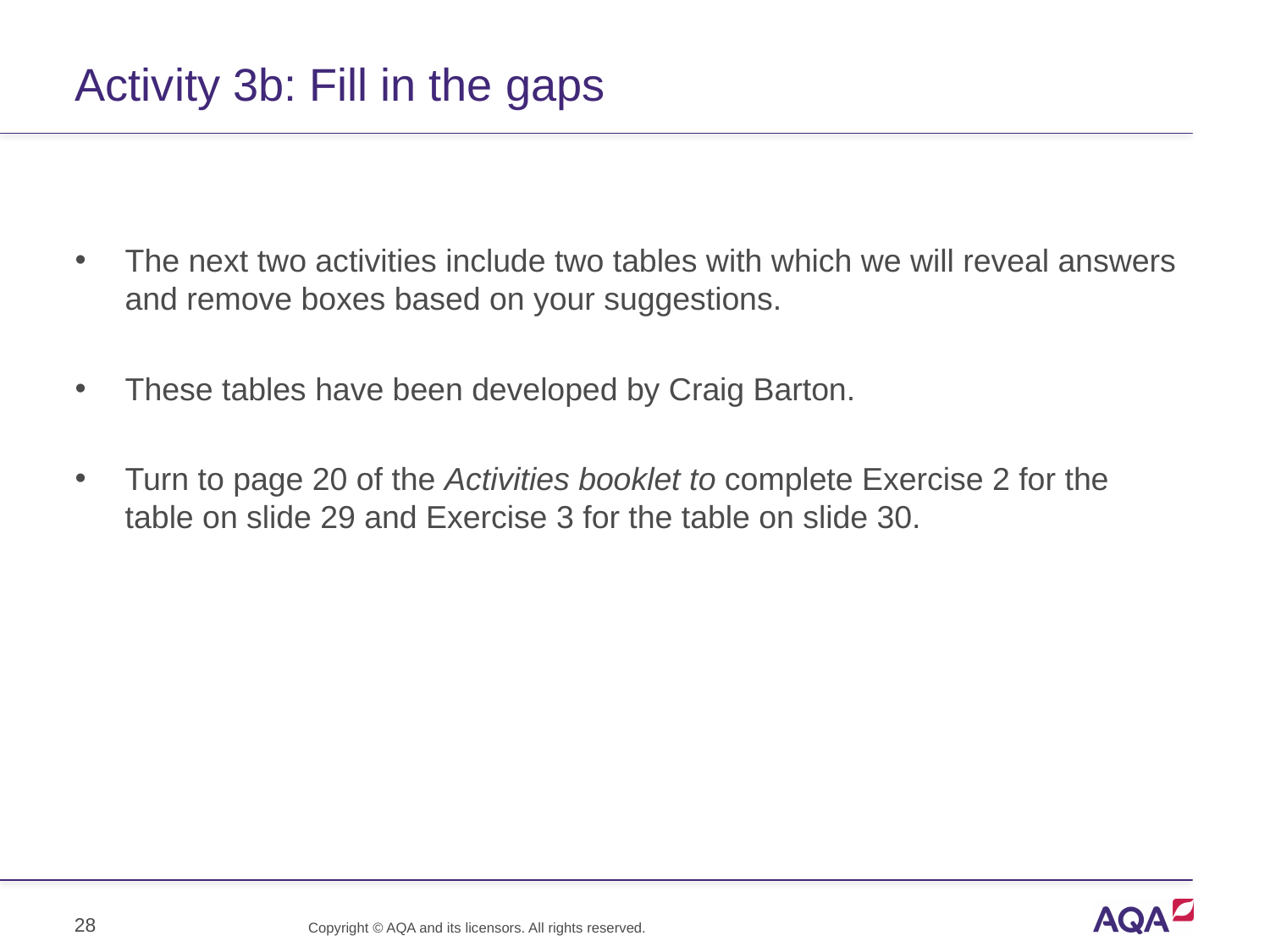

# Activity 3b: Fill in the gaps
The next two activities include two tables with which we will reveal answers and remove boxes based on your suggestions.

These tables have been developed by Craig Barton.

Turn to page 20 of the Activities booklet to complete Exercise 2 for the table on slide 29 and Exercise 3 for the table on slide 30.

28
Copyright © AQA and its licensors. All rights reserved.